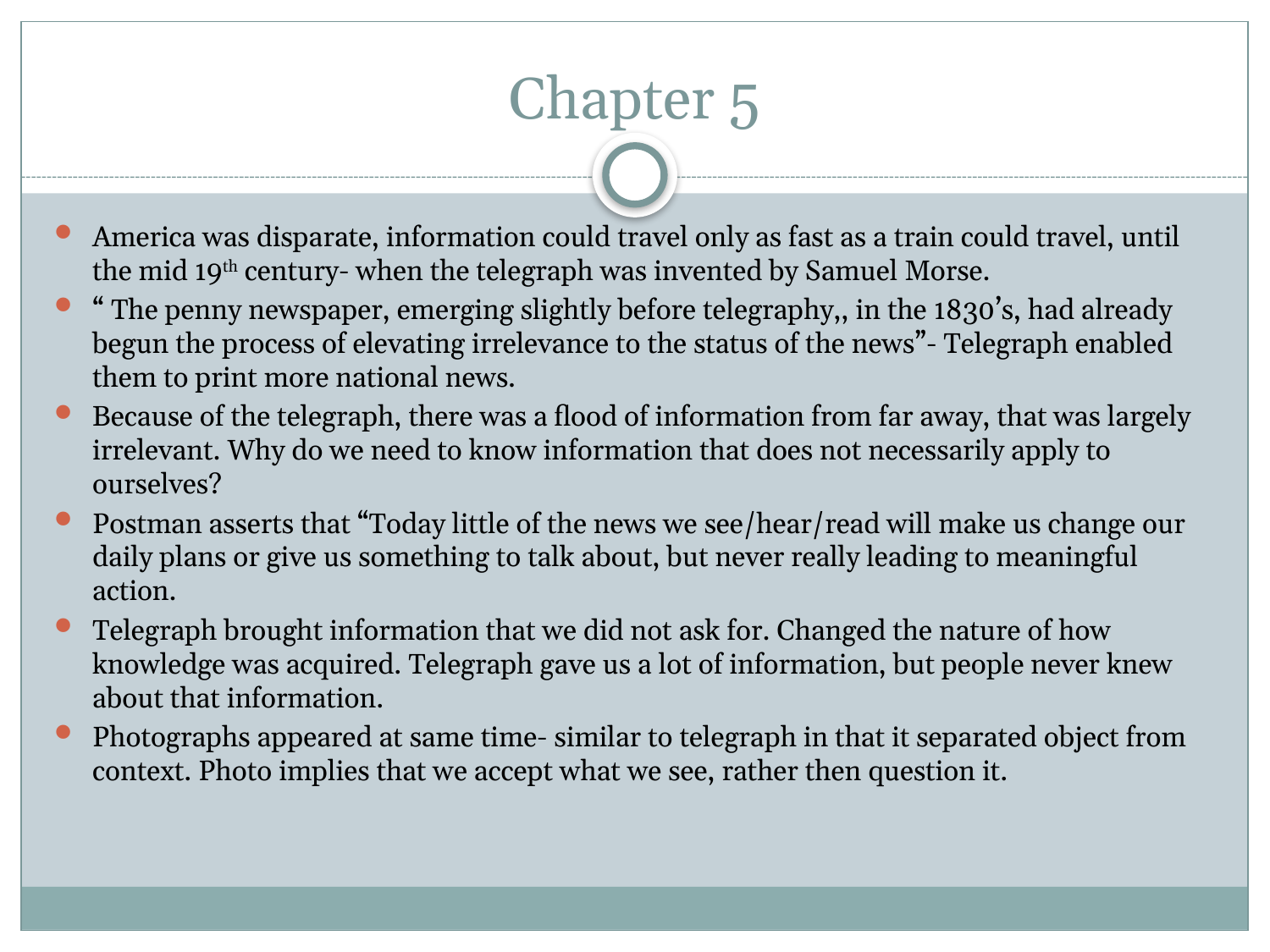

# Chapter 5
America was disparate, information could travel only as fast as a train could travel, until the mid 19th century- when the telegraph was invented by Samuel Morse.
“ The penny newspaper, emerging slightly before telegraphy,, in the 1830’s, had already begun the process of elevating irrelevance to the status of the news”- Telegraph enabled them to print more national news.
Because of the telegraph, there was a flood of information from far away, that was largely irrelevant. Why do we need to know information that does not necessarily apply to ourselves?
Postman asserts that “Today little of the news we see/hear/read will make us change our daily plans or give us something to talk about, but never really leading to meaningful action.
Telegraph brought information that we did not ask for. Changed the nature of how knowledge was acquired. Telegraph gave us a lot of information, but people never knew about that information.
Photographs appeared at same time- similar to telegraph in that it separated object from context. Photo implies that we accept what we see, rather then question it.